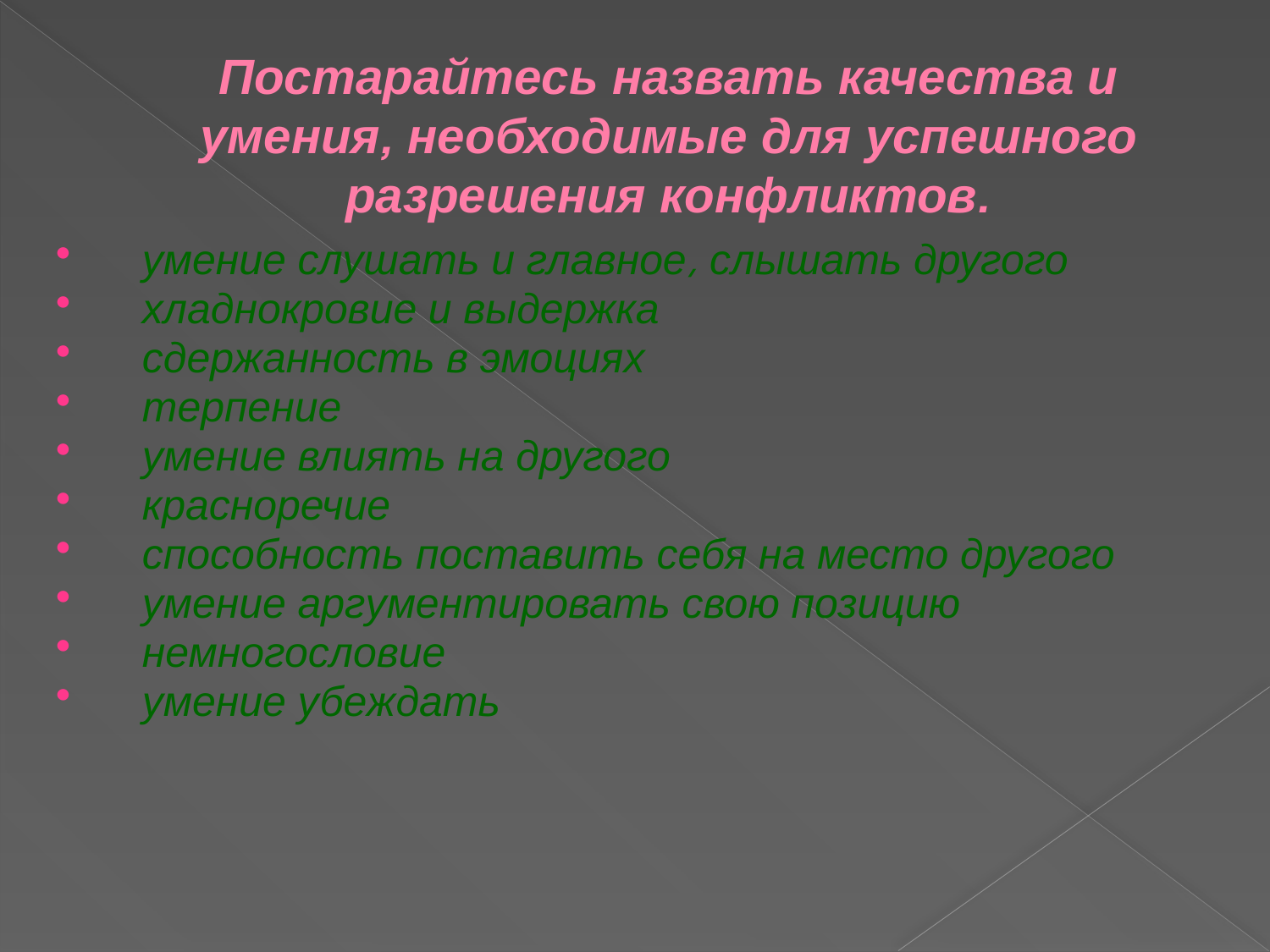

# Постарайтесь назвать качества и умения, необходимые для успешного разрешения конфликтов.
умение слушать и главное, слышать другого
хладнокровие и выдержка
сдержанность в эмоциях
терпение
умение влиять на другого
красноречие
способность поставить себя на место другого
умение аргументировать свою позицию
немногословие
умение убеждать